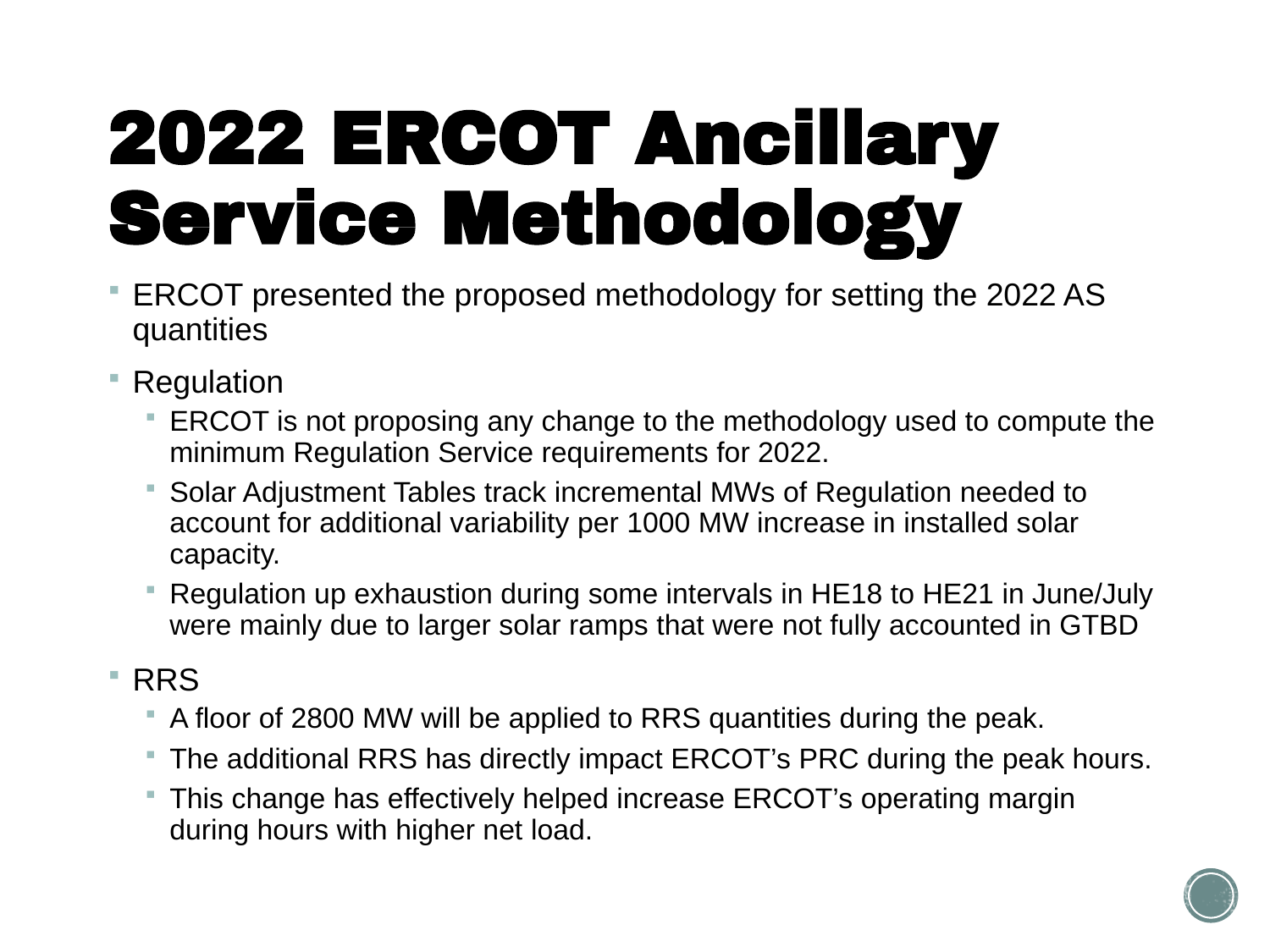

# 2022 ERCOT Ancillary Service Methodology
ERCOT presented the proposed methodology for setting the 2022 AS quantities
Regulation
ERCOT is not proposing any change to the methodology used to compute the minimum Regulation Service requirements for 2022.
Solar Adjustment Tables track incremental MWs of Regulation needed to account for additional variability per 1000 MW increase in installed solar capacity.
Regulation up exhaustion during some intervals in HE18 to HE21 in June/July were mainly due to larger solar ramps that were not fully accounted in GTBD
RRS
A floor of 2800 MW will be applied to RRS quantities during the peak.
The additional RRS has directly impact ERCOT’s PRC during the peak hours.
This change has effectively helped increase ERCOT’s operating margin during hours with higher net load.